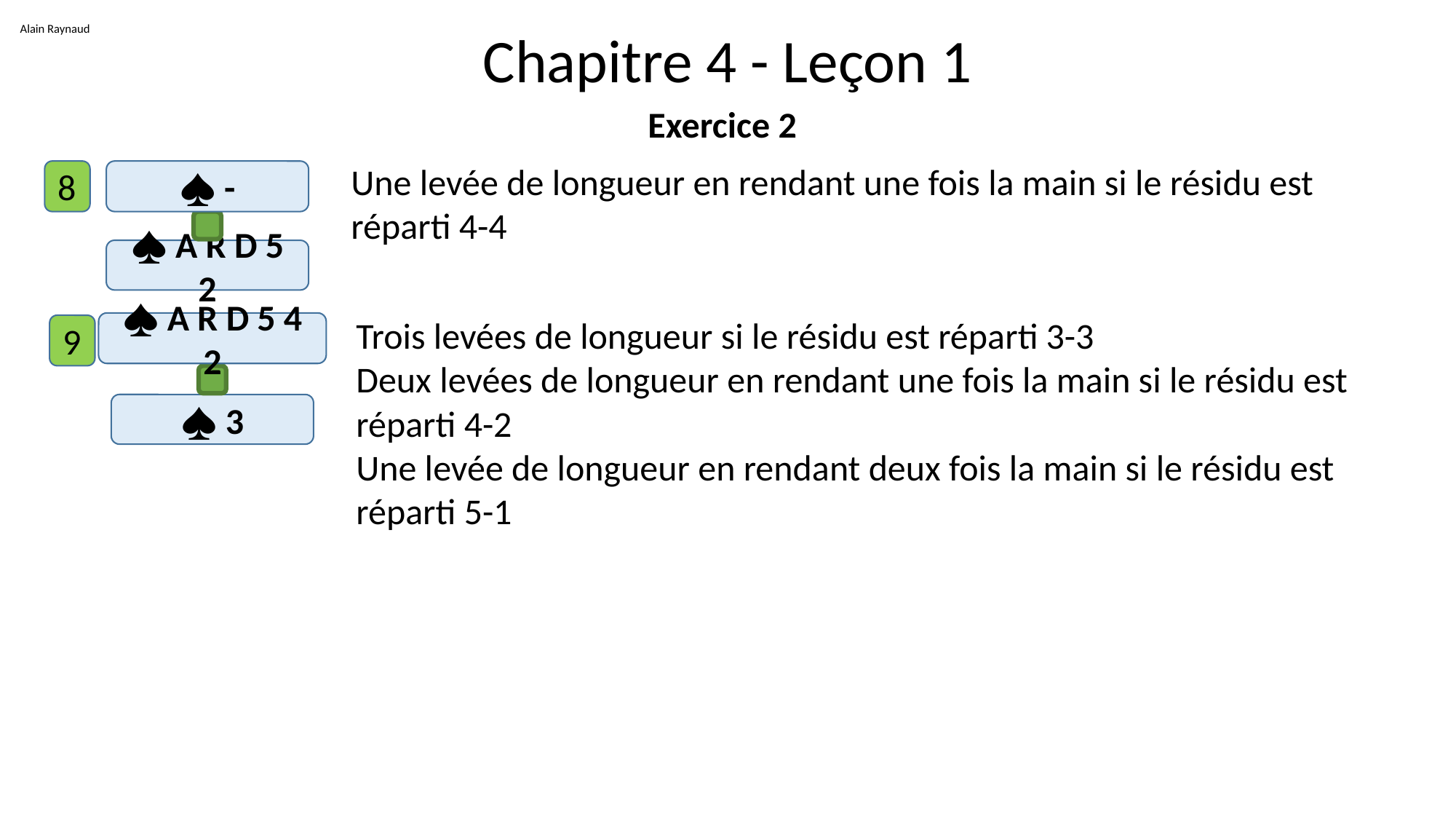

Alain Raynaud
# Chapitre 4 - Leçon 1
Exercice 2

Une levée de longueur en rendant une fois la main si le résidu est réparti 4-4
8
♠ -

♠ A R D 5 2
Trois levées de longueur si le résidu est réparti 3-3
Deux levées de longueur en rendant une fois la main si le résidu est réparti 4-2
Une levée de longueur en rendant deux fois la main si le résidu est réparti 5-1
♠ A R D 5 4 2

♠ 3
9